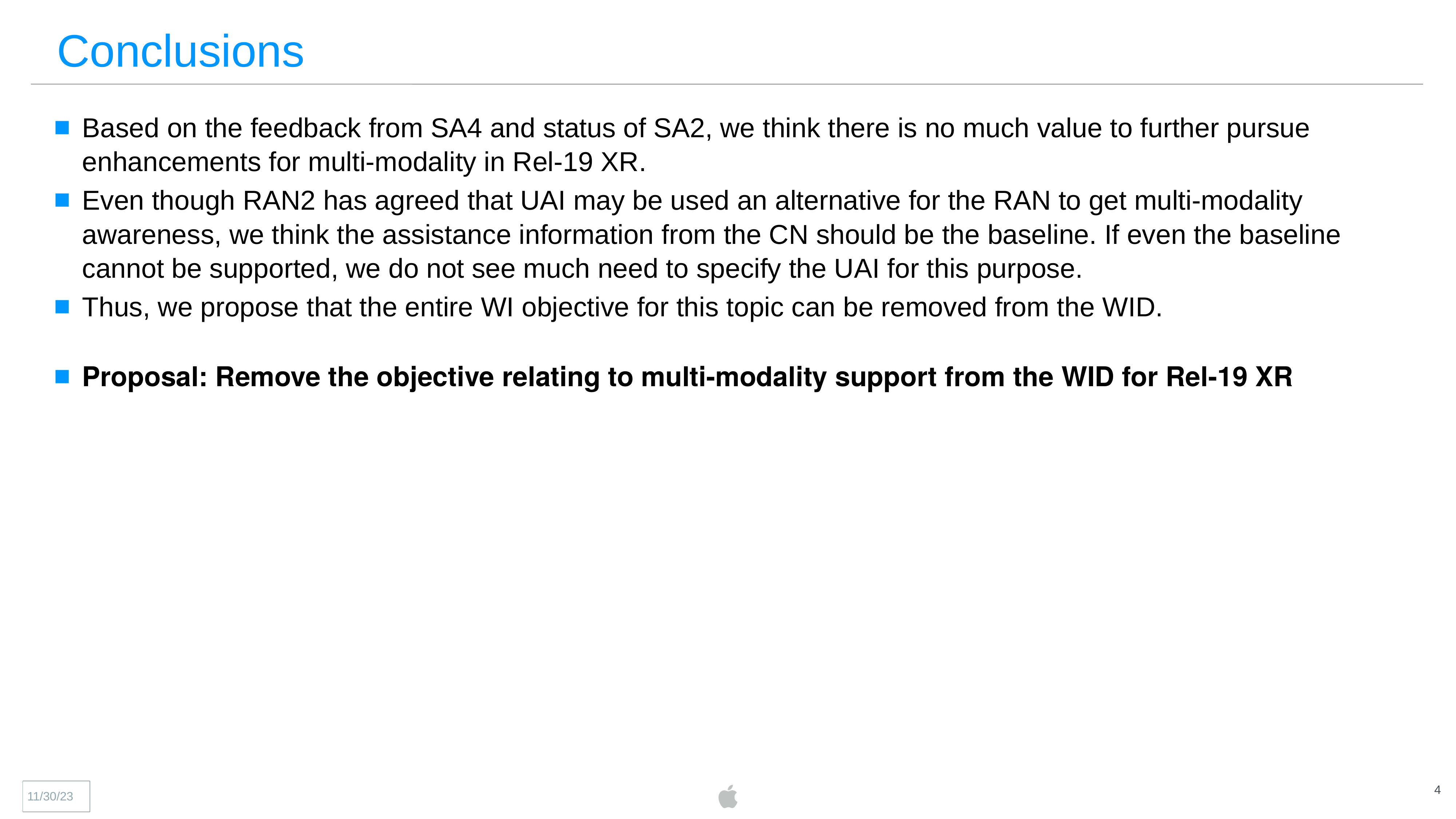

Conclusions
Based on the feedback from SA4 and status of SA2, we think there is no much value to further pursue enhancements for multi-modality in Rel-19 XR.
Even though RAN2 has agreed that UAI may be used an alternative for the RAN to get multi-modality awareness, we think the assistance information from the CN should be the baseline. If even the baseline cannot be supported, we do not see much need to specify the UAI for this purpose.
Thus, we propose that the entire WI objective for this topic can be removed from the WID.

Proposal: Remove the objective relating to multi-modality support from the WID for Rel-19 XR

4